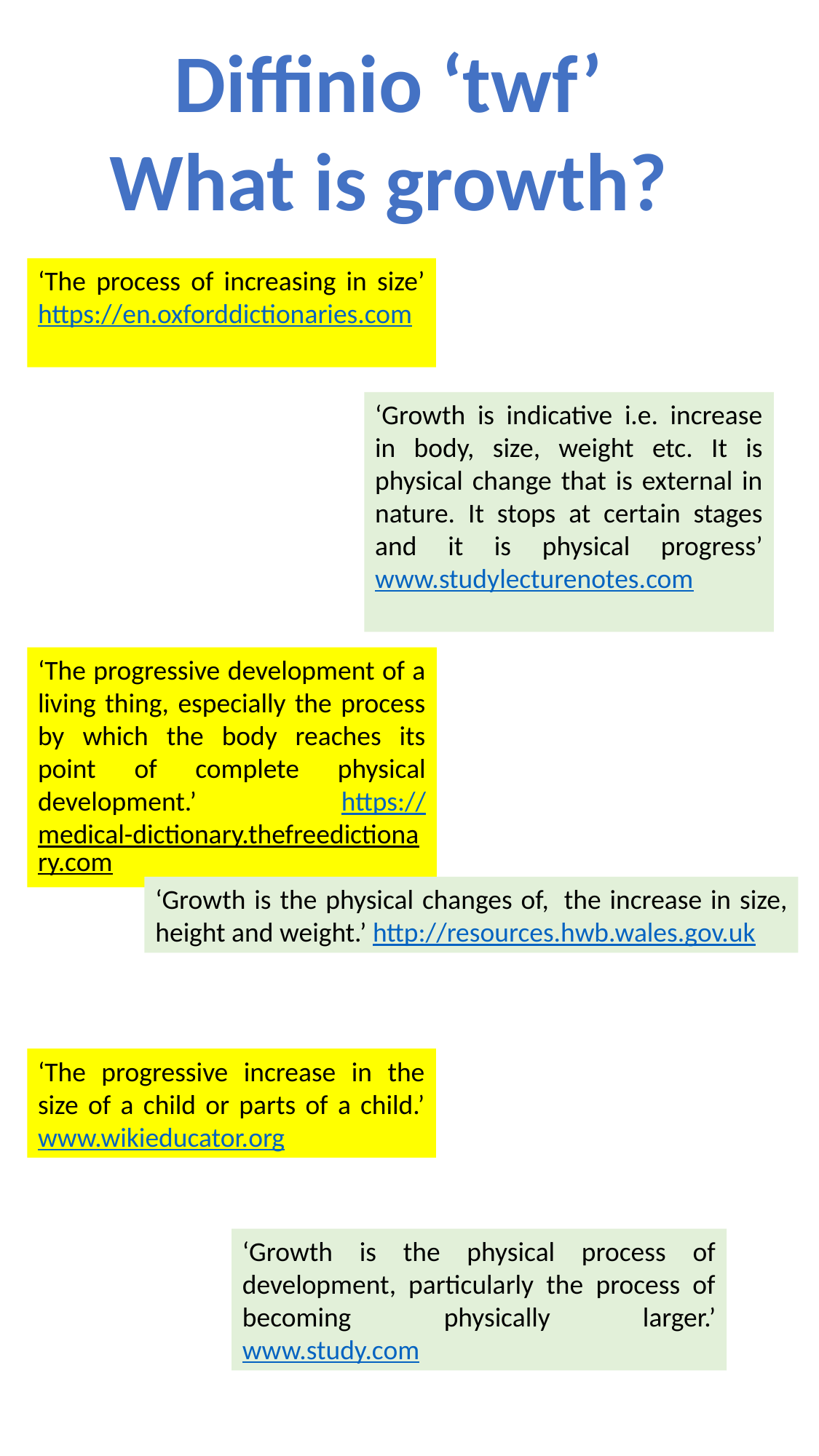

Diffinio ‘twf’
What is growth?
‘The process of increasing in size’ https://en.oxforddictionaries.com

‘Growth is indicative i.e. increase in body, size, weight etc. It is physical change that is external in nature. It stops at certain stages and it is physical progress’ www.studylecturenotes.com

‘The progressive development of a living thing, especially the process by which the body reaches its point of complete physical development.’ https://medical-dictionary.thefreedictionary.com
‘Growth is the physical changes of,  the increase in size, height and weight.’ http://resources.hwb.wales.gov.uk
‘The progressive increase in the size of a child or parts of a child.’ www.wikieducator.org
‘Growth is the physical process of development, particularly the process of becoming physically larger.’ www.study.com